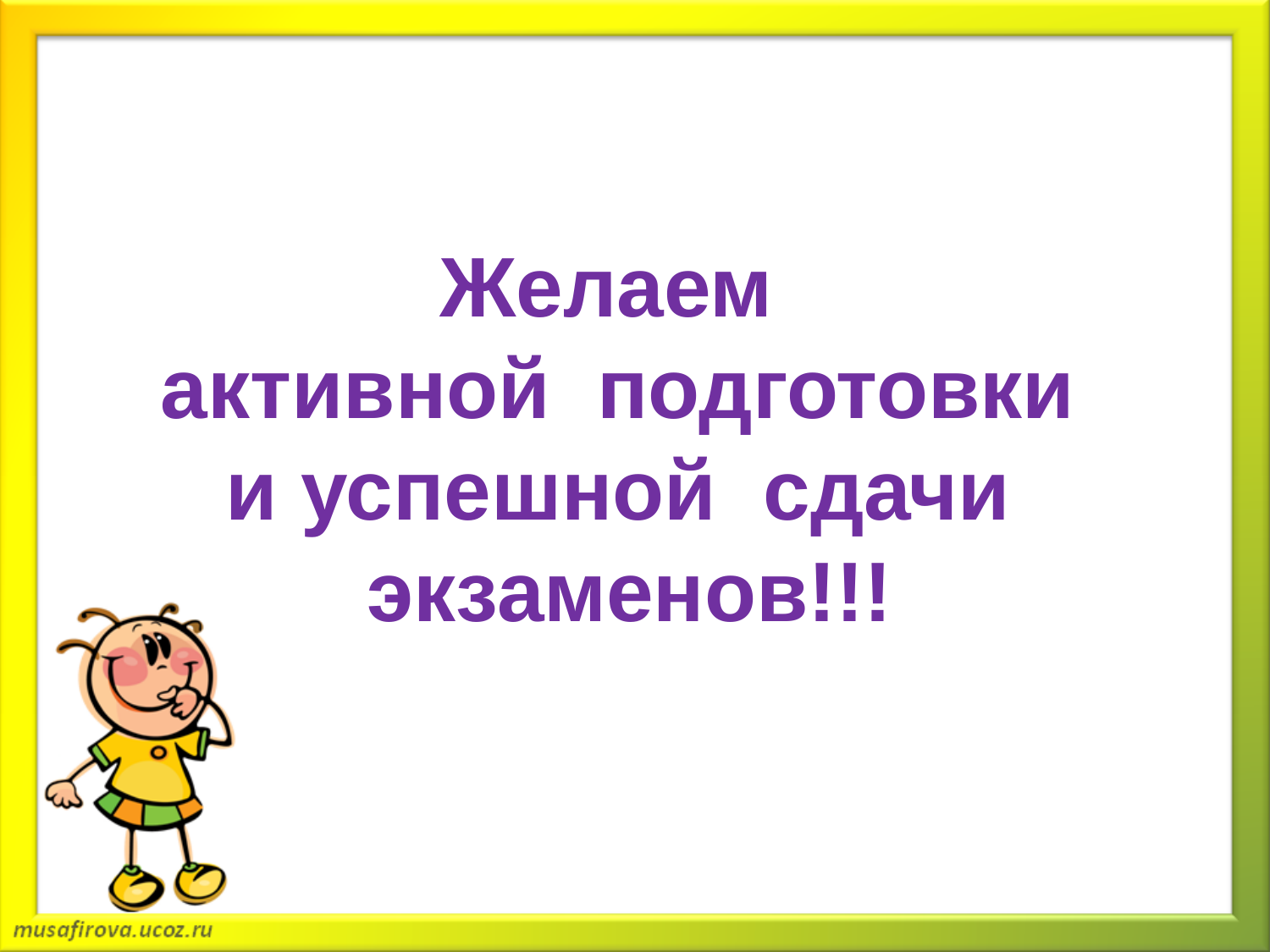

Желаем
активной  подготовки  и успешной  сдачи  экзаменов!!!